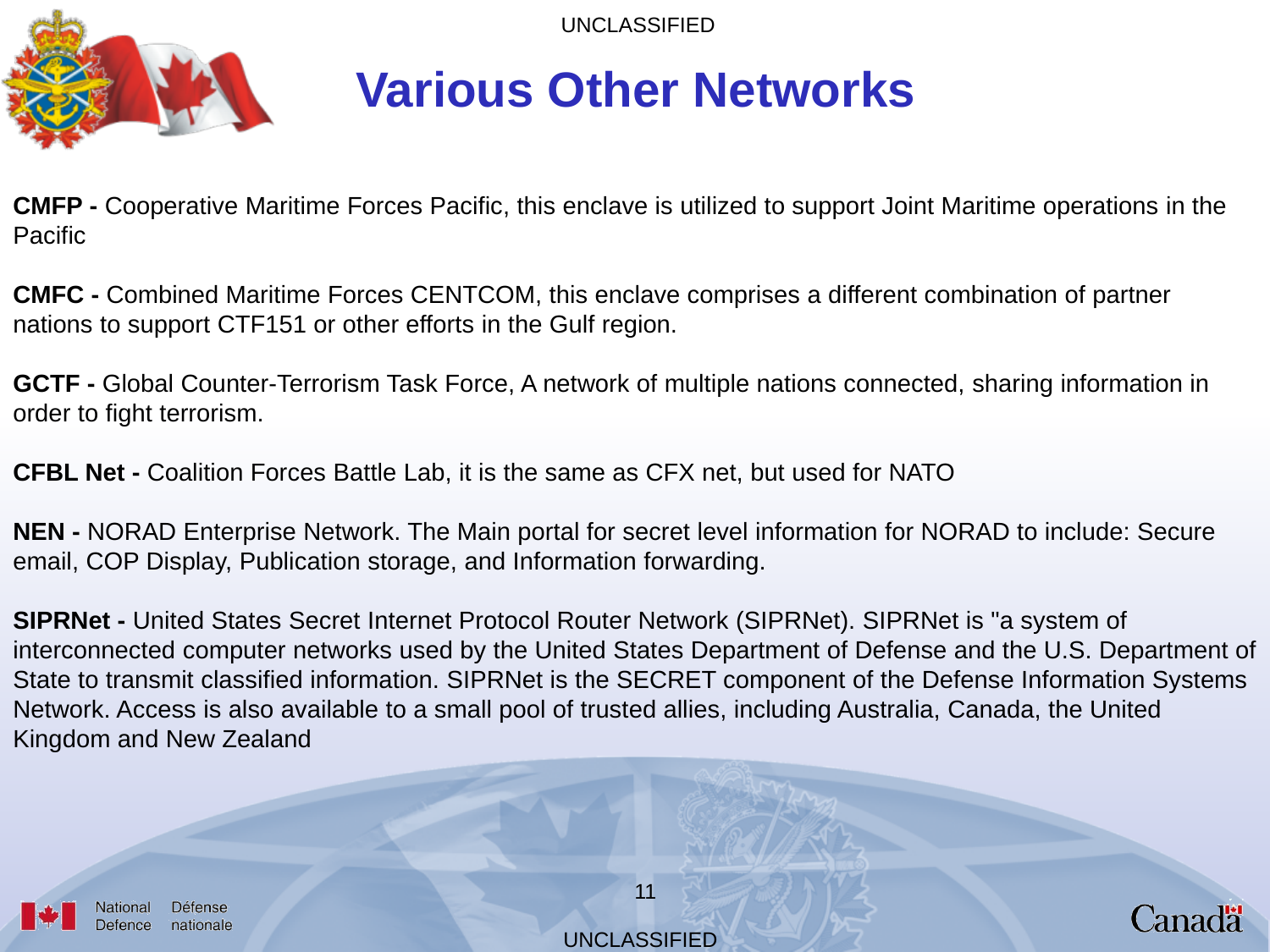

Various Other Networks
CMFP - Cooperative Maritime Forces Pacific​, this enclave is utilized to support Joint Maritime operations in the Pacific

CMFC - Combined Maritime Forces CENTCOM, this enclave comprises a different combination of partner nations to support CTF151 or other efforts in the Gulf region.

GCTF - Global Counter-Terrorism Task Force​, A network of multiple nations connected, sharing information in order to fight terrorism.

CFBL Net - Coalition Forces Battle Lab​, it is the same as CFX net, but used for NATO

NEN - NORAD Enterprise Network. The Main portal for secret level information for NORAD to include:​ Secure email, COP Display,​ Publication storage, and ​Information forwarding.

SIPRNet - United States Secret Internet Protocol Router Network (SIPRNet). SIPRNet is "a system of interconnected computer networks used by the United States Department of Defense and the U.S. Department of State to transmit classified information​. SIPRNet is the SECRET component of the Defense Information Systems Network​. Access is also available to a small pool of trusted allies, including Australia, Canada, the United Kingdom and New Zealand